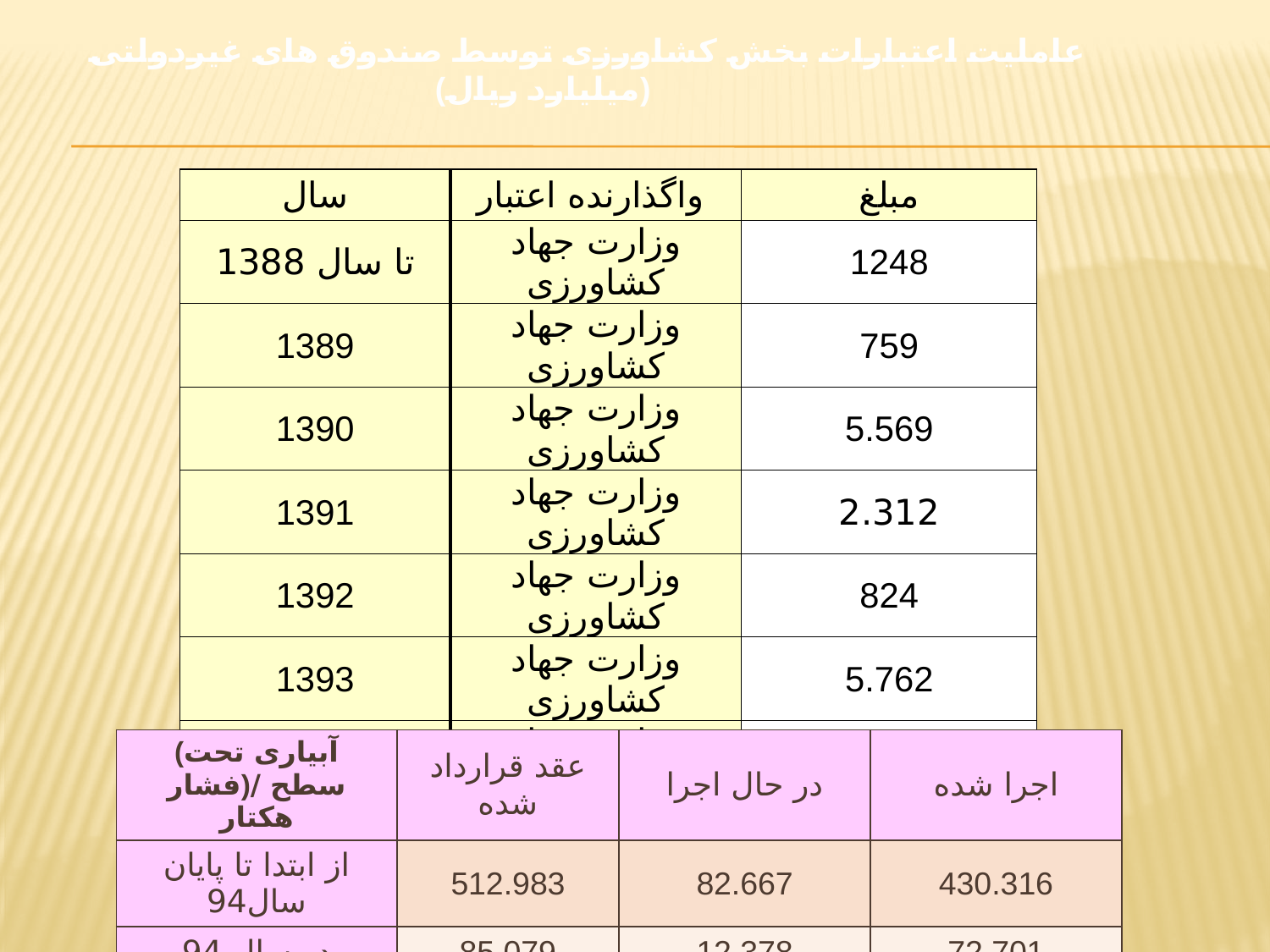

# عاملیت اعتبارات بخش کشاورزی توسط صندوق های غیردولتی          (میلیارد ریال)
| سال | واگذارنده اعتبار | مبلغ |
| --- | --- | --- |
| تا سال 1388 | وزارت جهاد کشاورزی | 1248 |
| 1389 | وزارت جهاد کشاورزی | 759 |
| 1390 | وزارت جهاد کشاورزی | 5.569 |
| 1391 | وزارت جهاد کشاورزی | 2.312 |
| 1392 | وزارت جهاد کشاورزی | 824 |
| 1393 | وزارت جهاد کشاورزی | 5.762 |
| 1394 | وزارت جهاد کشاورزی | 3677 |
| مجموع | - | 20151 |
| (آبیاری تحت فشار)سطح / هکتار | عقد قرارداد شده | در حال اجرا | اجرا شده |
| --- | --- | --- | --- |
| از ابتدا تا پایان سال94 | 512.983 | 82.667 | 430.316 |
| در سال 94 | 85.079 | 12.378 | 72.701 |